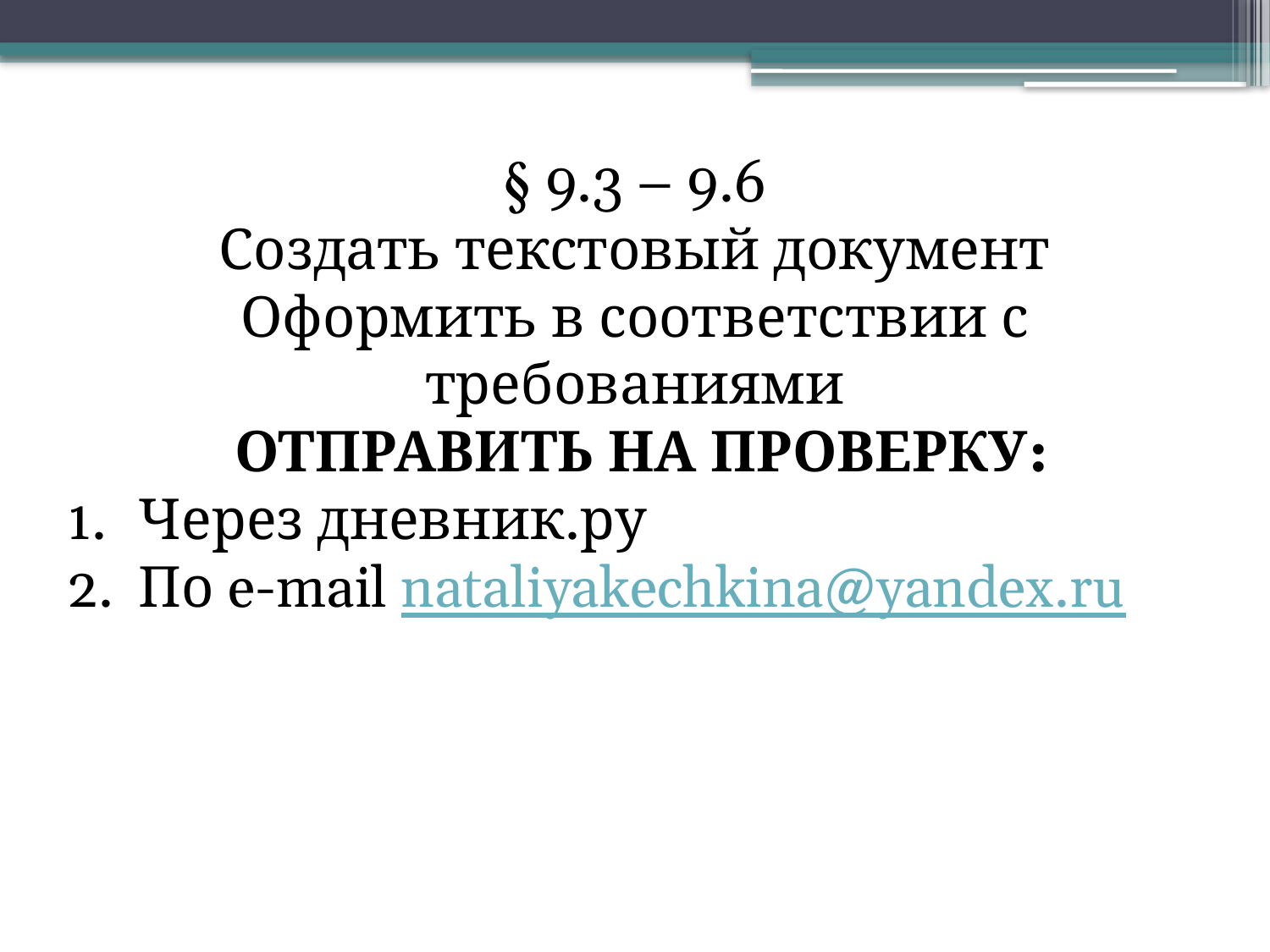

§ 9.3 – 9.6
Создать текстовый документ
Оформить в соответствии с требованиями
 ОТПРАВИТЬ НА ПРОВЕРКУ:
Через дневник.ру
По e-mail nataliyakechkina@yandex.ru